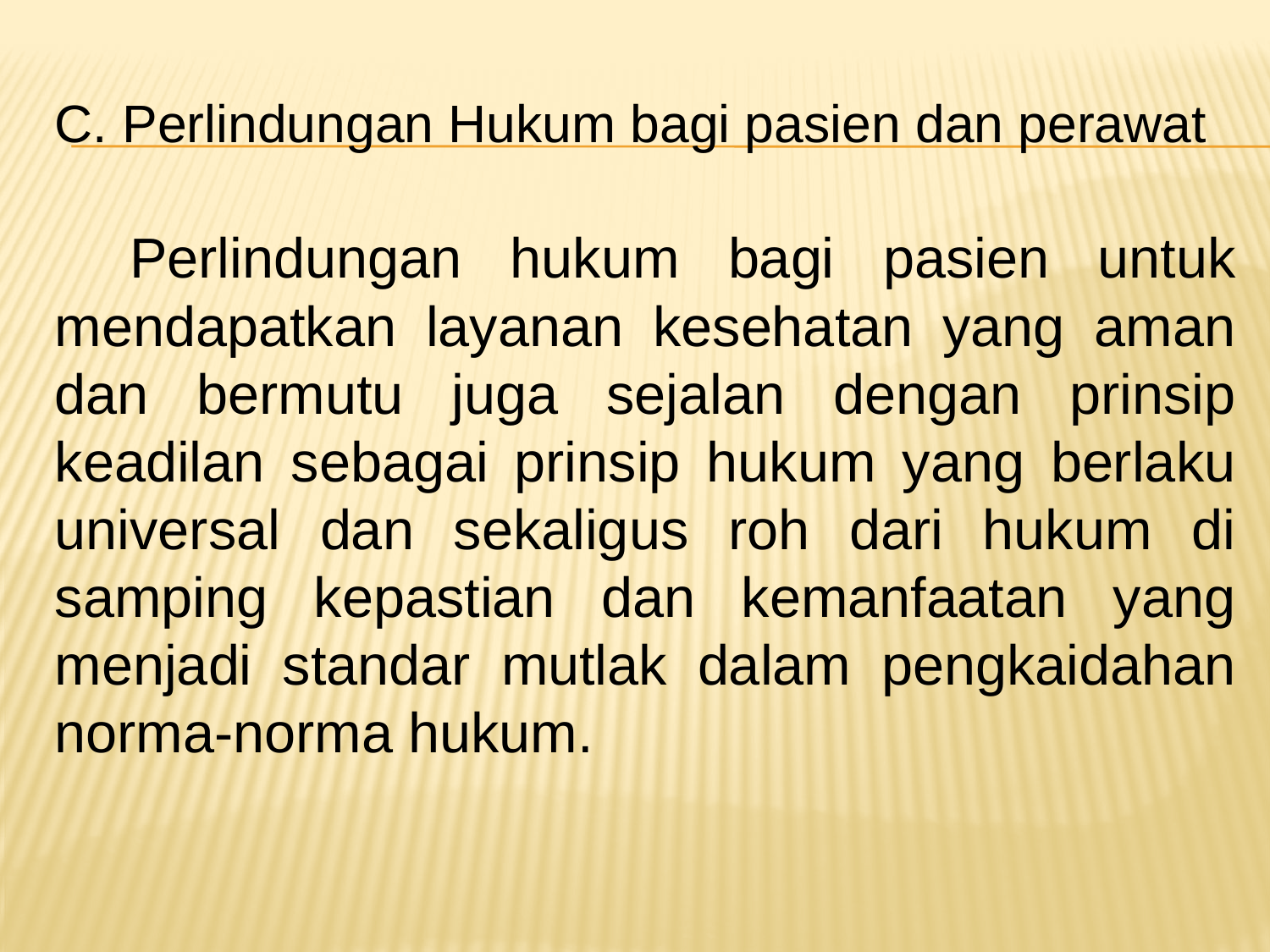

# C. Perlindungan Hukum bagi pasien dan perawat
Perlindungan hukum bagi pasien untuk mendapatkan layanan kesehatan yang aman dan bermutu juga sejalan dengan prinsip keadilan sebagai prinsip hukum yang berlaku universal dan sekaligus roh dari hukum di samping kepastian dan kemanfaatan yang menjadi standar mutlak dalam pengkaidahan norma-norma hukum.